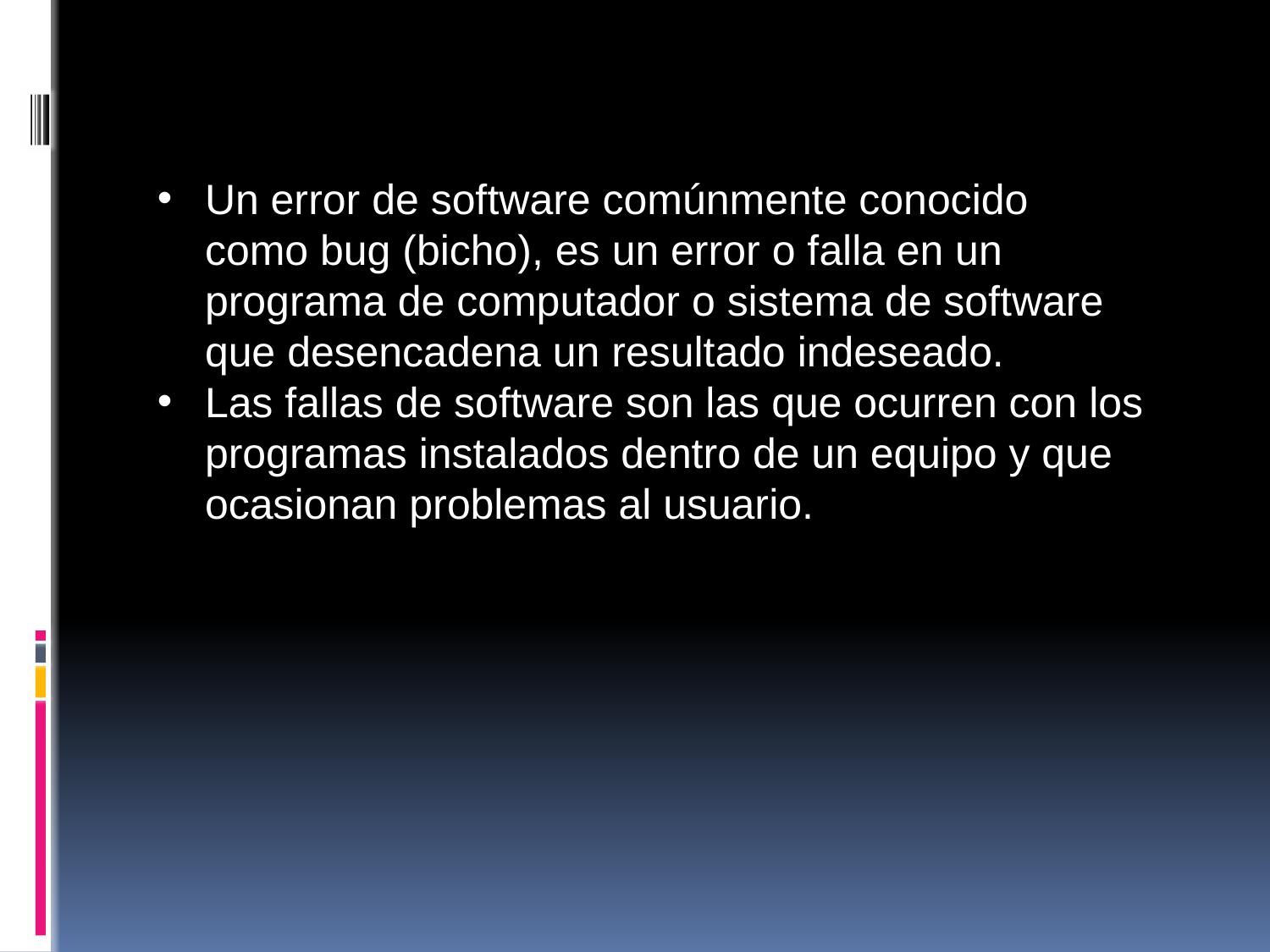

Un error de software comúnmente conocido como bug (bicho), es un error o falla en un programa de computador o sistema de software que desencadena un resultado indeseado.
Las fallas de software son las que ocurren con los programas instalados dentro de un equipo y que ocasionan problemas al usuario.